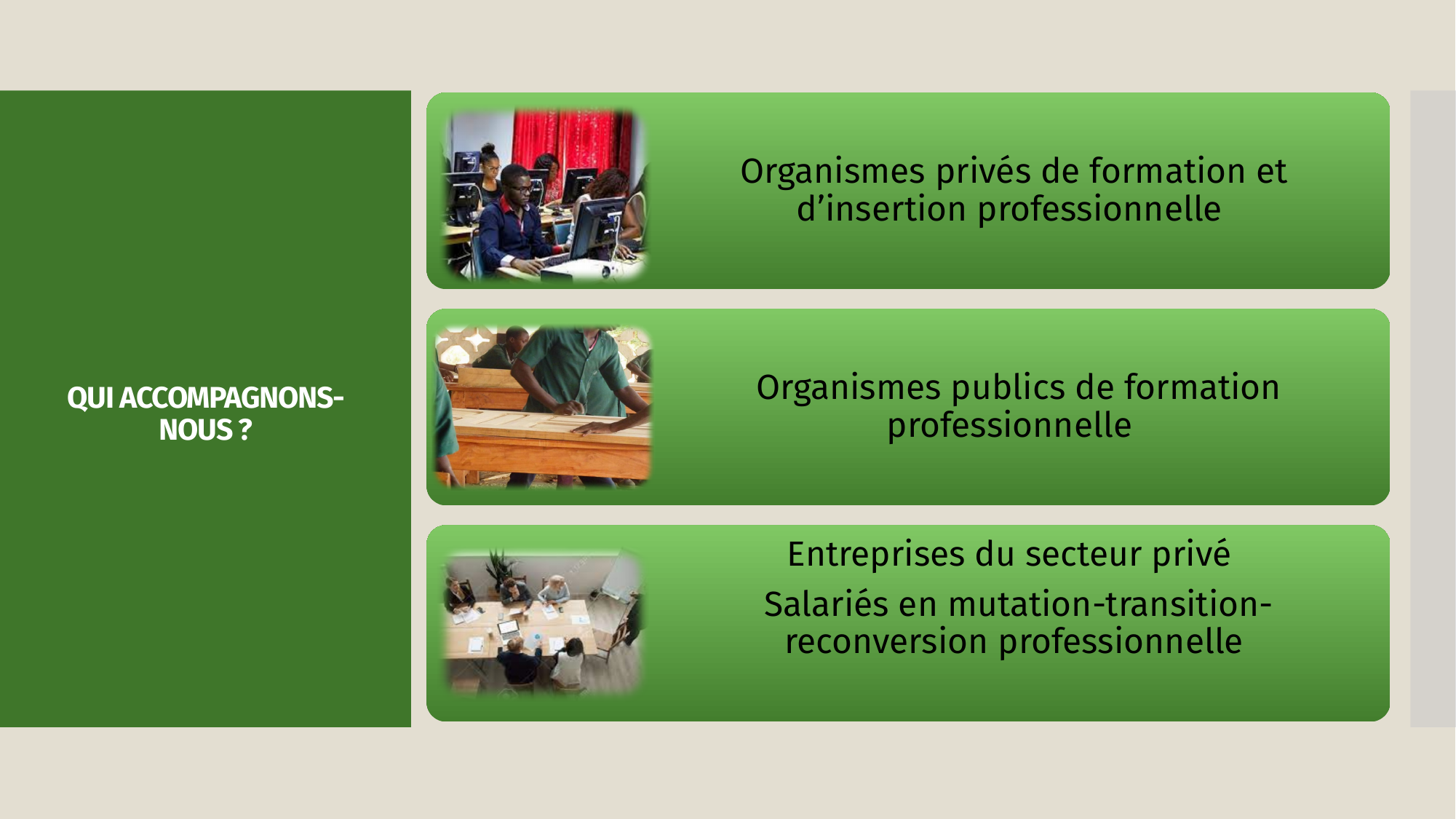

Organismes privés de formation et d’insertion professionnelle
 Organismes publics de formation professionnelle
Entreprises du secteur privé
 Salariés en mutation-transition-reconversion professionnelle

# QUI ACCOMPAGNONS-NOUS ?